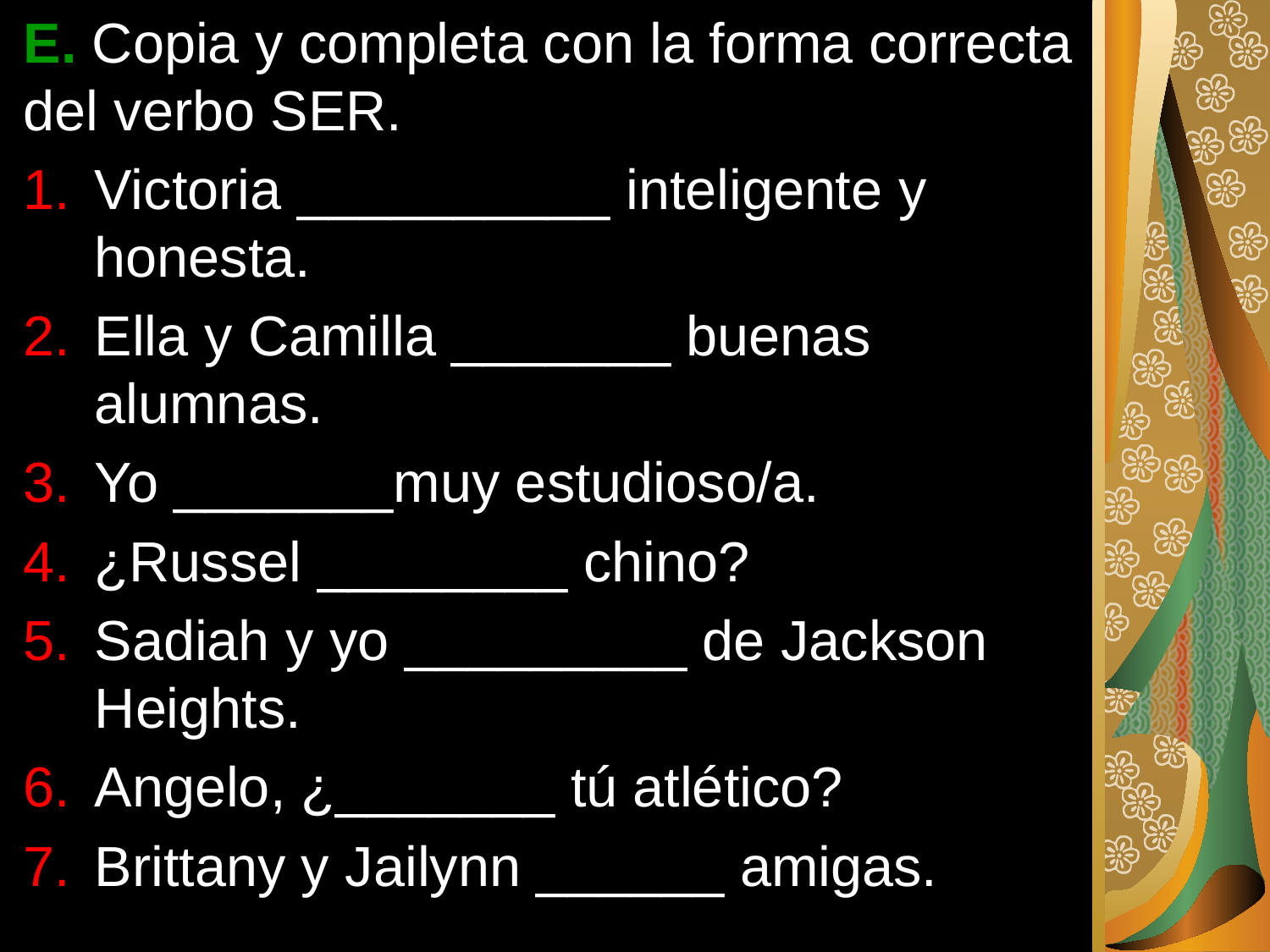

E. Copia y completa con la forma correcta del verbo SER.
Victoria __________ inteligente y honesta.
Ella y Camilla _______ buenas alumnas.
Yo _______muy estudioso/a.
¿Russel ________ chino?
Sadiah y yo _________ de Jackson Heights.
Angelo, ¿_______ tú atlético?
Brittany y Jailynn ______ amigas.